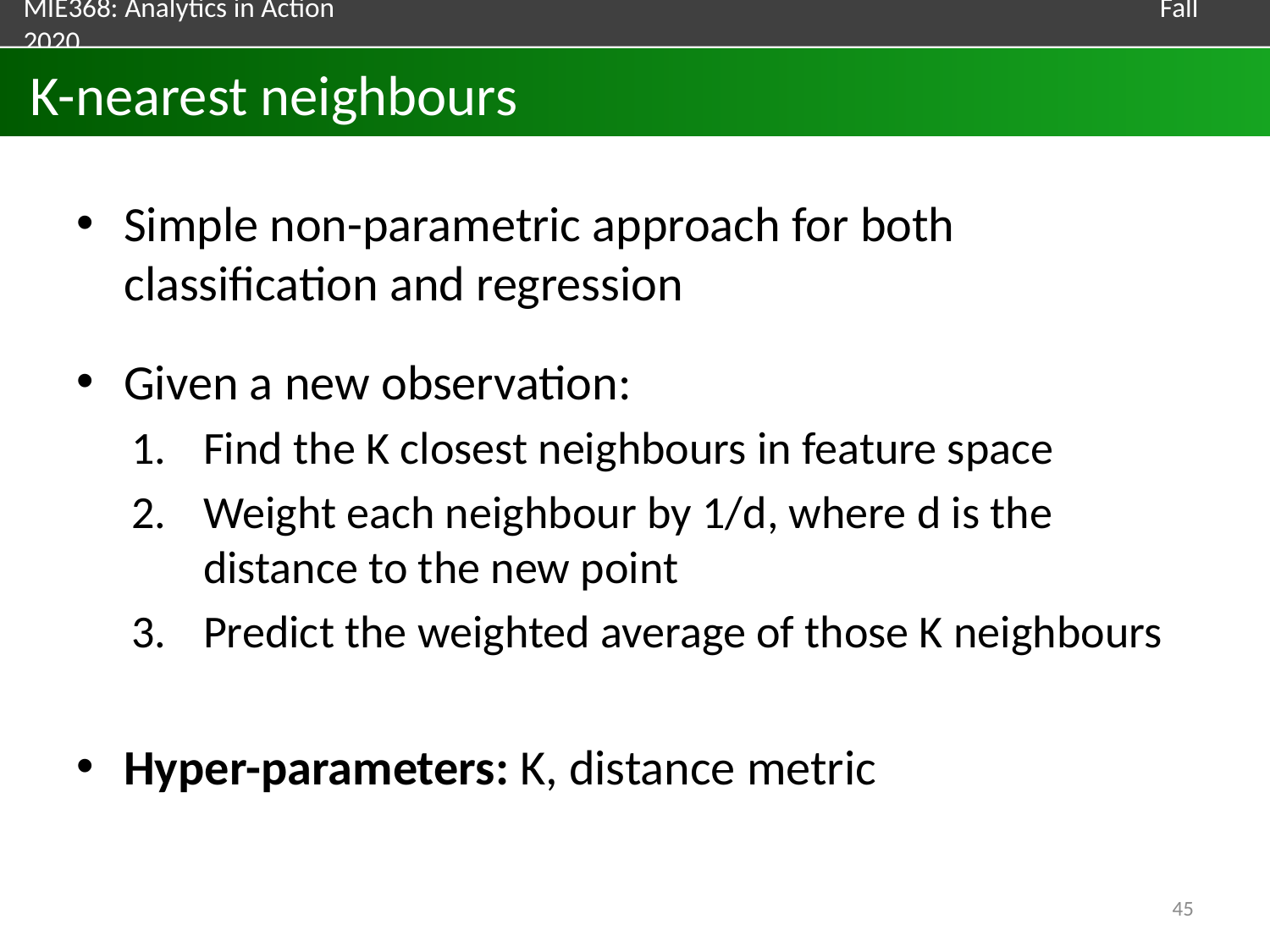

# K-nearest neighbours
Simple non-parametric approach for both classification and regression

Given a new observation:
Find the K closest neighbours in feature space
Weight each neighbour by 1/d, where d is the distance to the new point
Predict the weighted average of those K neighbours

Hyper-parameters: K, distance metric

45